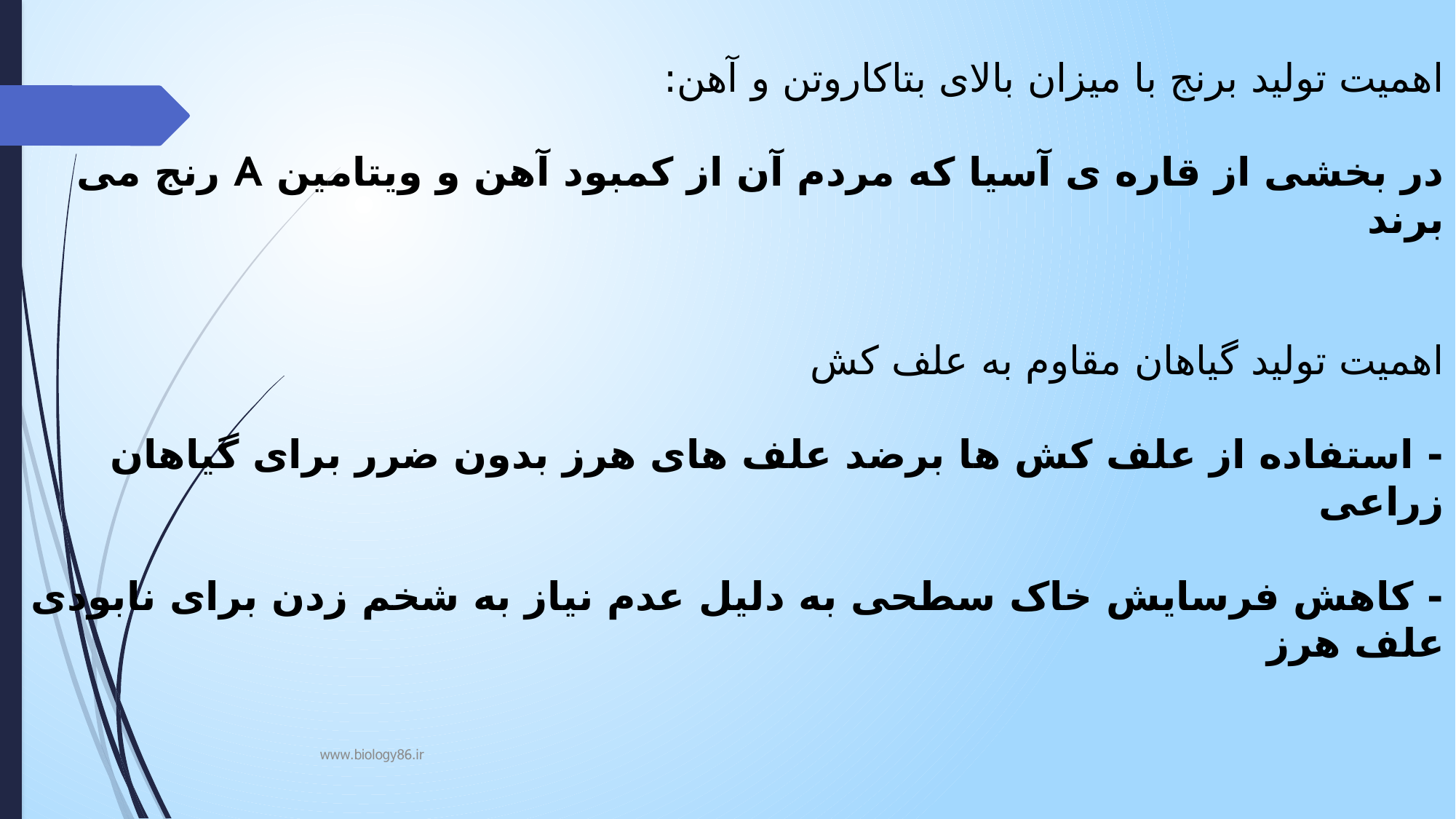

# اهمیت تولید برنج با میزان بالای بتاکاروتن و آهن: در بخشی از قاره ی آسیا که مردم آن از کمبود آهن و ویتامین A رنج می برند اهمیت تولید گیاهان مقاوم به علف کش - استفاده از علف کش ها برضد علف های هرز بدون ضرر برای گیاهان زراعی - کاهش فرسایش خاک سطحی به دلیل عدم نیاز به شخم زدن برای نابودی علف هرز
www.biology86.ir